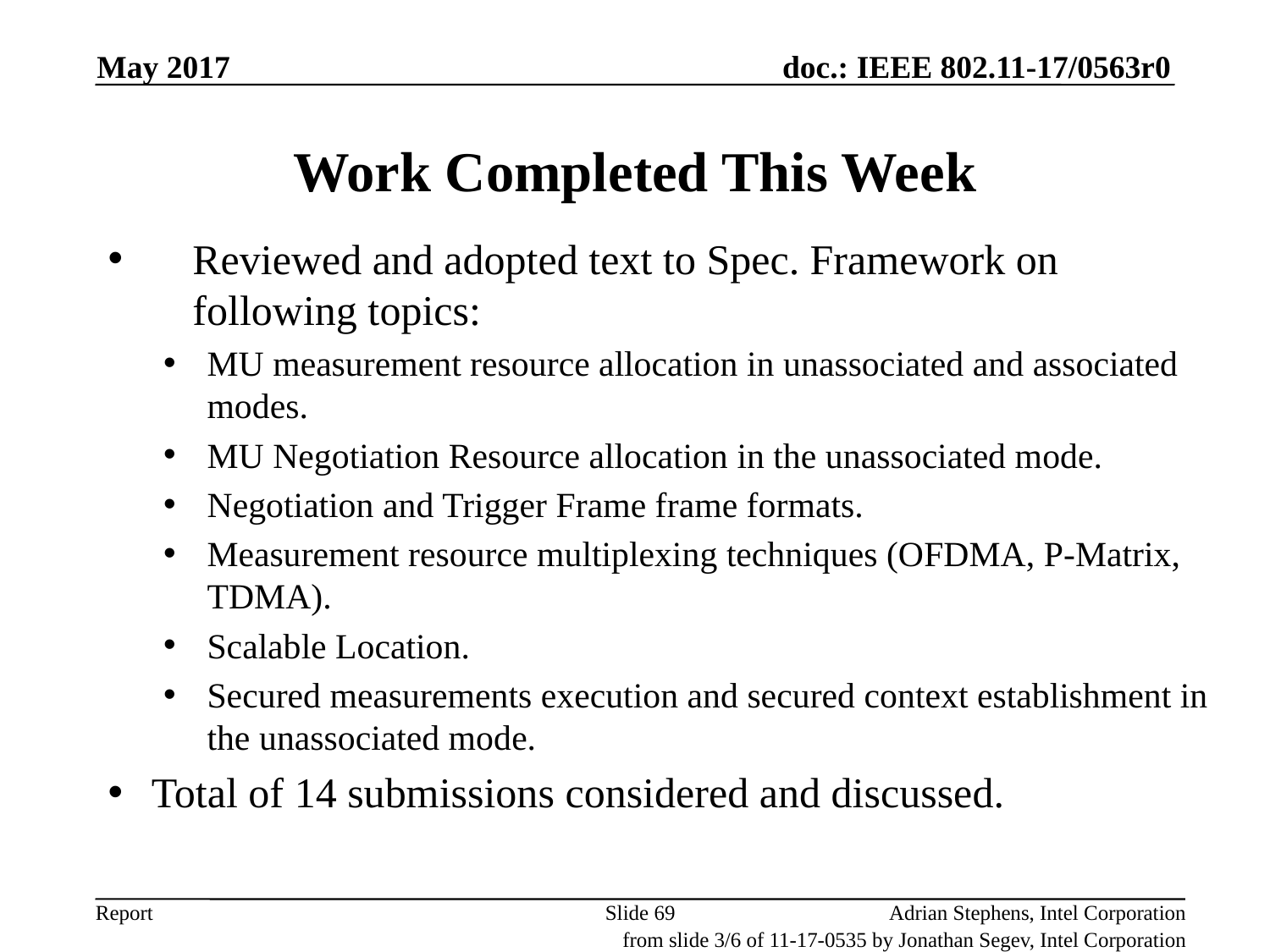

May 2017
# Work Completed This Week
Reviewed and adopted text to Spec. Framework on following topics:
MU measurement resource allocation in unassociated and associated modes.
MU Negotiation Resource allocation in the unassociated mode.
Negotiation and Trigger Frame frame formats.
Measurement resource multiplexing techniques (OFDMA, P-Matrix, TDMA).
Scalable Location.
Secured measurements execution and secured context establishment in the unassociated mode.
Total of 14 submissions considered and discussed.

Slide 69
Adrian Stephens, Intel Corporation
from slide 3/6 of 11-17-0535 by Jonathan Segev, Intel Corporation